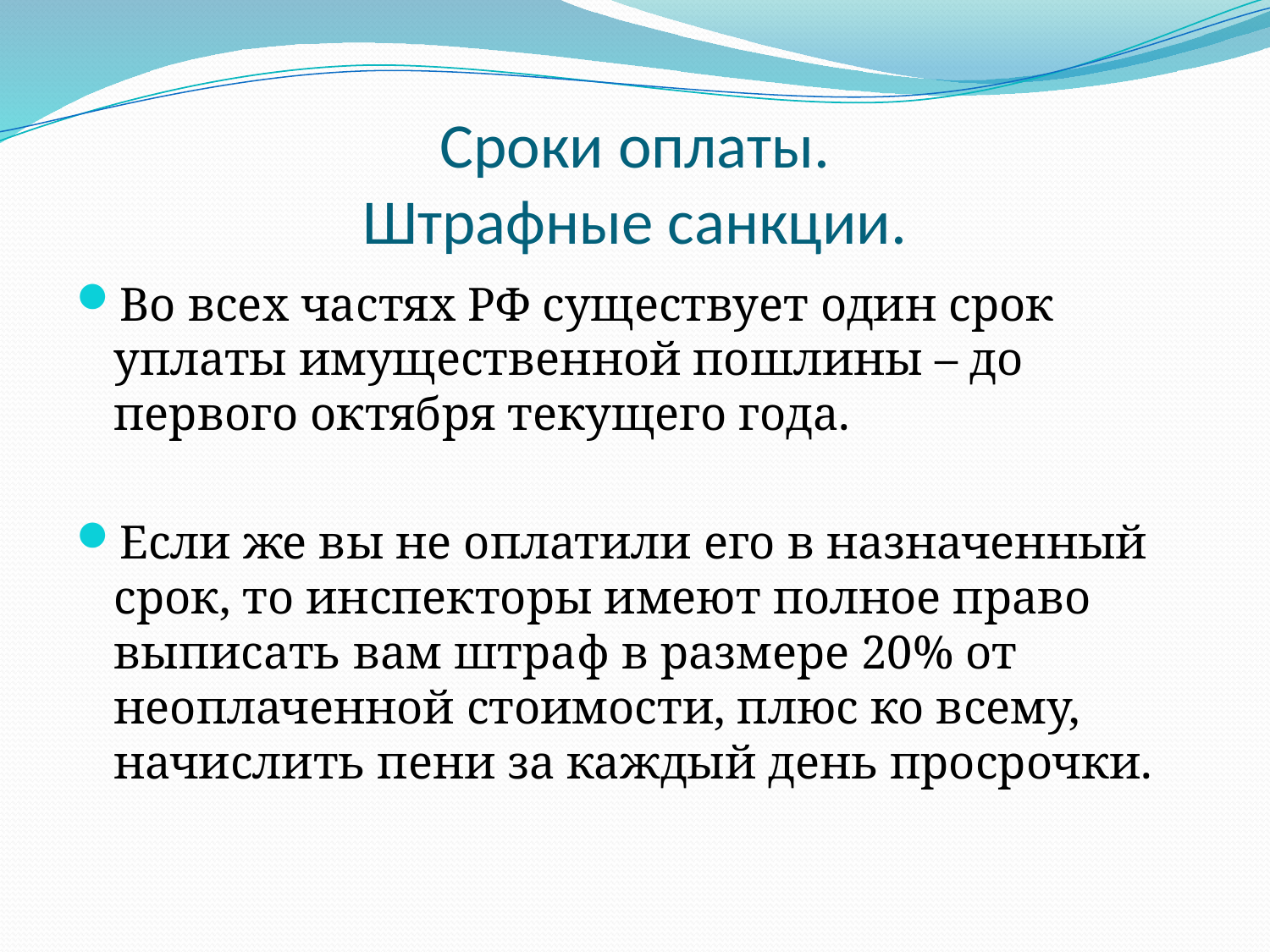

# Сроки оплаты. Штрафные санкции.
Во всех частях РФ существует один срок уплаты имущественной пошлины – до первого октября текущего года.

Если же вы не оплатили его в назначенный срок, то инспекторы имеют полное право выписать вам штраф в размере 20% от неоплаченной стоимости, плюс ко всему, начислить пени за каждый день просрочки.